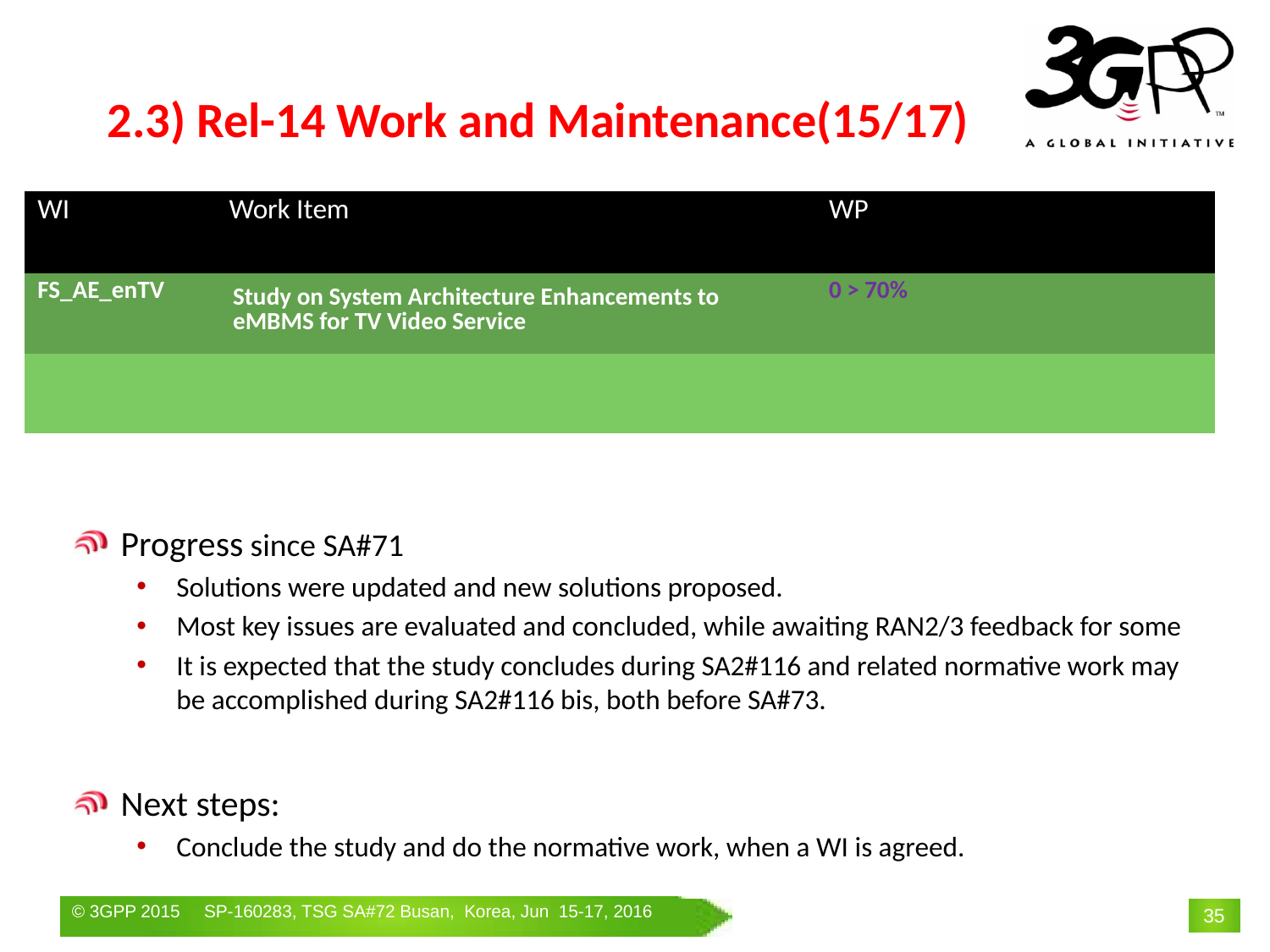

# 2.3) Rel-14 Work and Maintenance(15/17)
| WI | Work Item | WP |  |  |
| --- | --- | --- | --- | --- |
| FS\_AE\_enTV | Study on System Architecture Enhancements to eMBMS for TV Video Service | 0 > 70% |  |  |
|  |  |  |  |  |
Progress since SA#71
Solutions were updated and new solutions proposed.
Most key issues are evaluated and concluded, while awaiting RAN2/3 feedback for some
It is expected that the study concludes during SA2#116 and related normative work may be accomplished during SA2#116 bis, both before SA#73.

Next steps:
Conclude the study and do the normative work, when a WI is agreed.